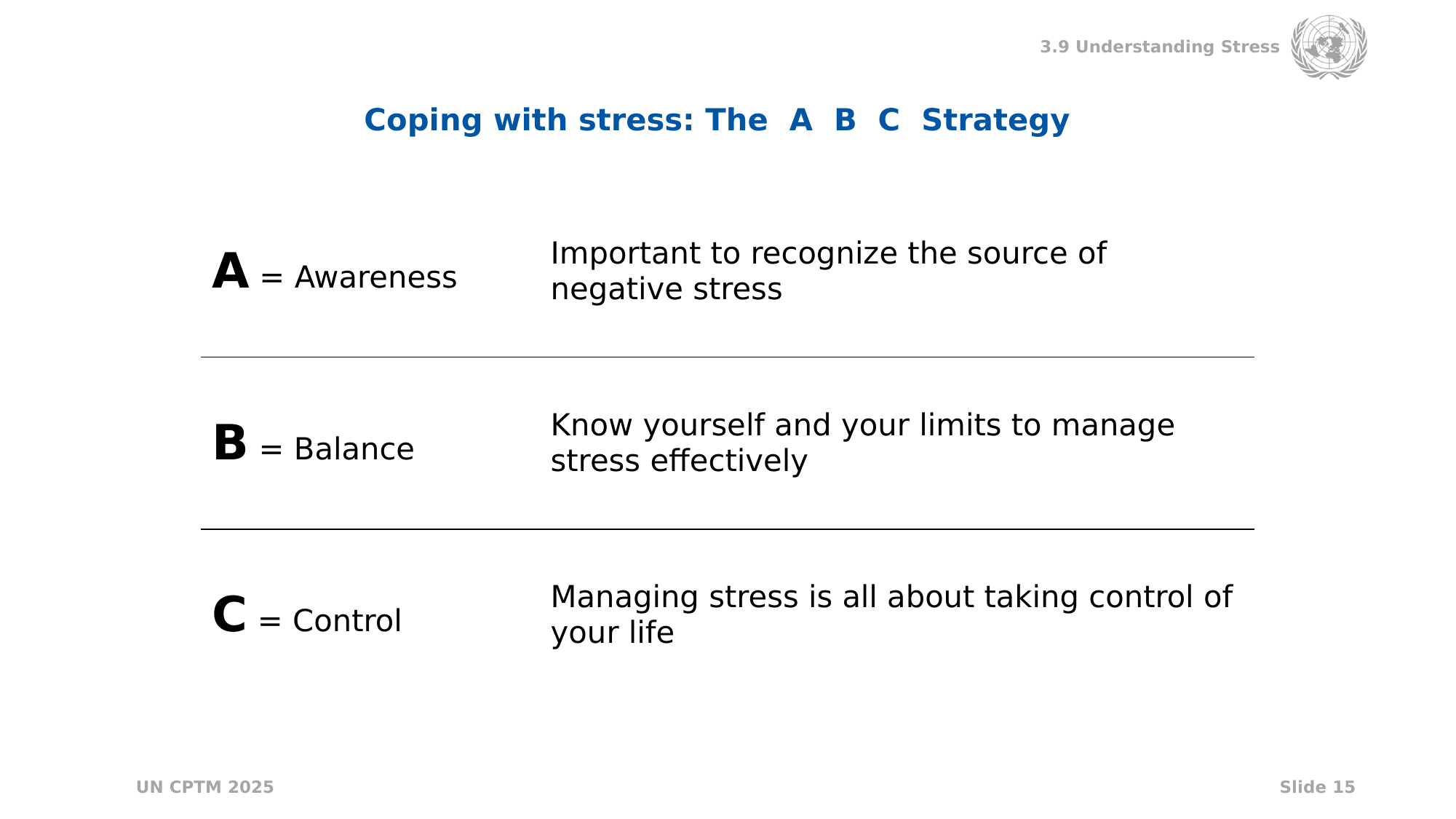

Coping with stress: The  A  B  C  Strategy
| A = Awareness | Important to recognize the source of negative stress |
| --- | --- |
| B = Balance | Know yourself and your limits to manage stress effectively |
| C = Control | Managing stress is all about taking control of your life |